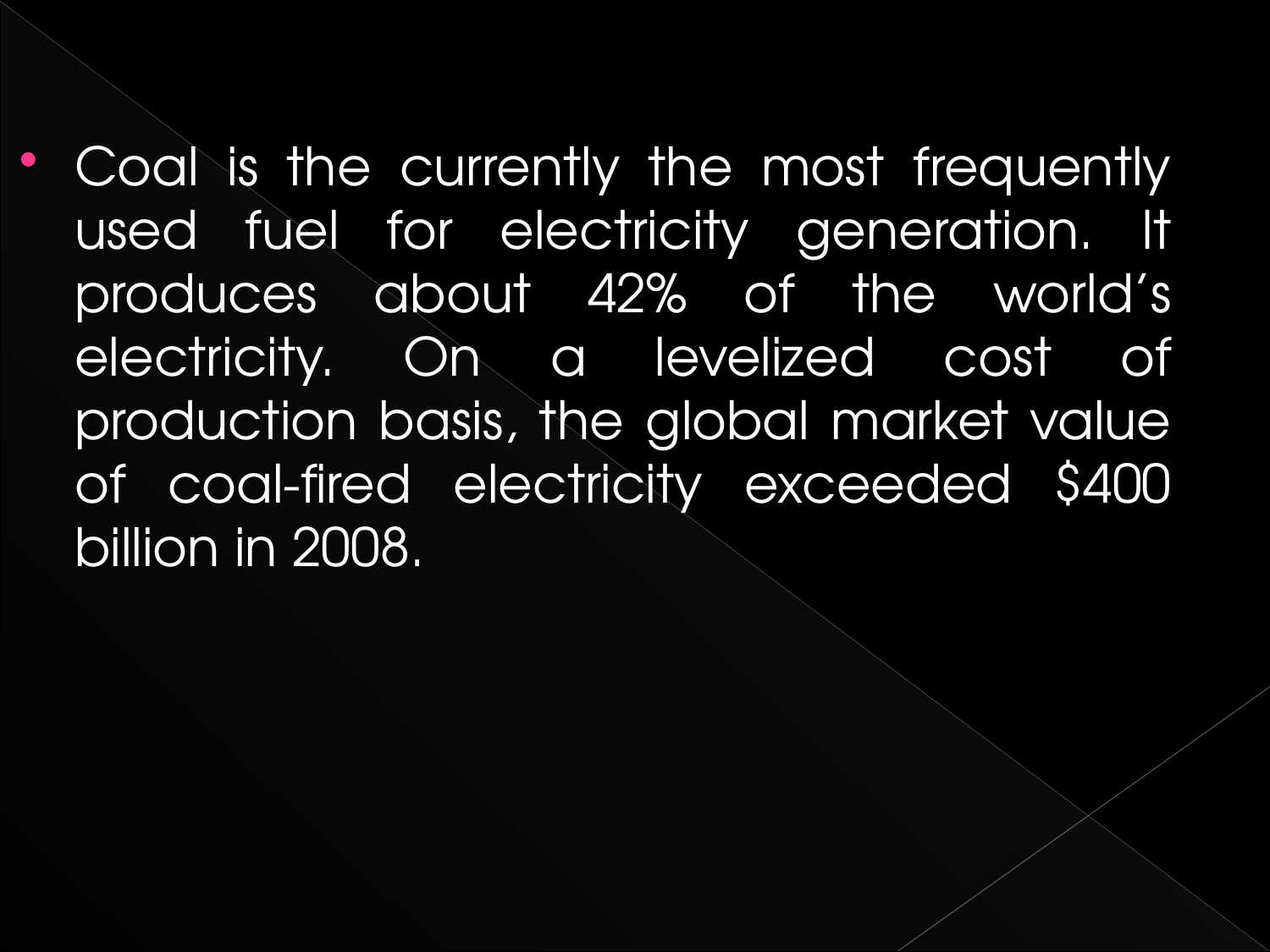

Coal is the currently the most frequently used fuel for electricity generation. It produces about 42% of the world’s electricity. On a levelized cost of production basis, the global market value of coal-fired electricity exceeded $400 billion in 2008.